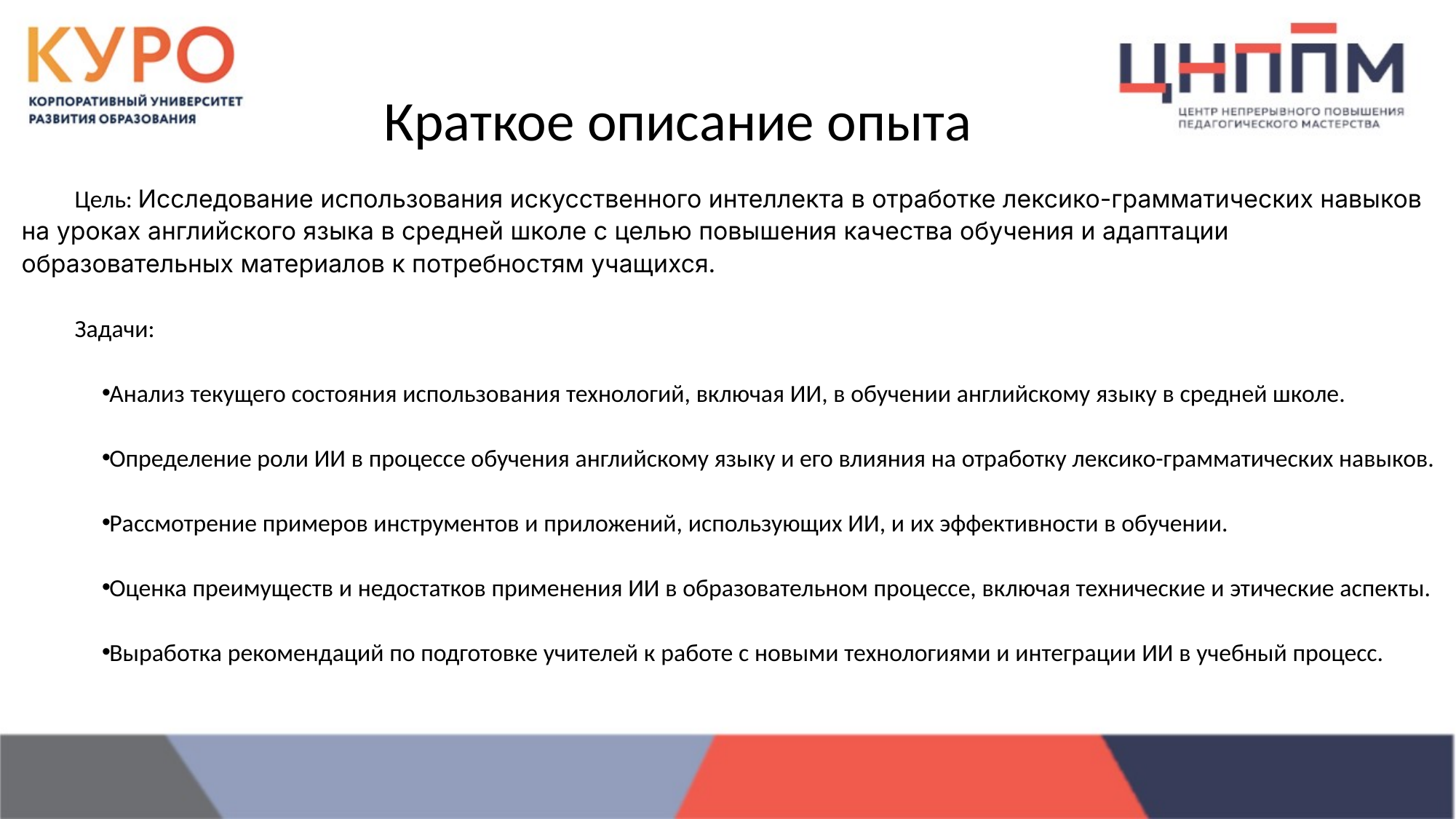

# Краткое описание опыта
Цель: Исследование использования искусственного интеллекта в отработке лексико-грамматических навыков на уроках английского языка в средней школе с целью повышения качества обучения и адаптации образовательных материалов к потребностям учащихся.

Задачи:

Анализ текущего состояния использования технологий, включая ИИ, в обучении английскому языку в средней школе.

Определение роли ИИ в процессе обучения английскому языку и его влияния на отработку лексико-грамматических навыков.

Рассмотрение примеров инструментов и приложений, использующих ИИ, и их эффективности в обучении.

Оценка преимуществ и недостатков применения ИИ в образовательном процессе, включая технические и этические аспекты.

Выработка рекомендаций по подготовке учителей к работе с новыми технологиями и интеграции ИИ в учебный процесс.